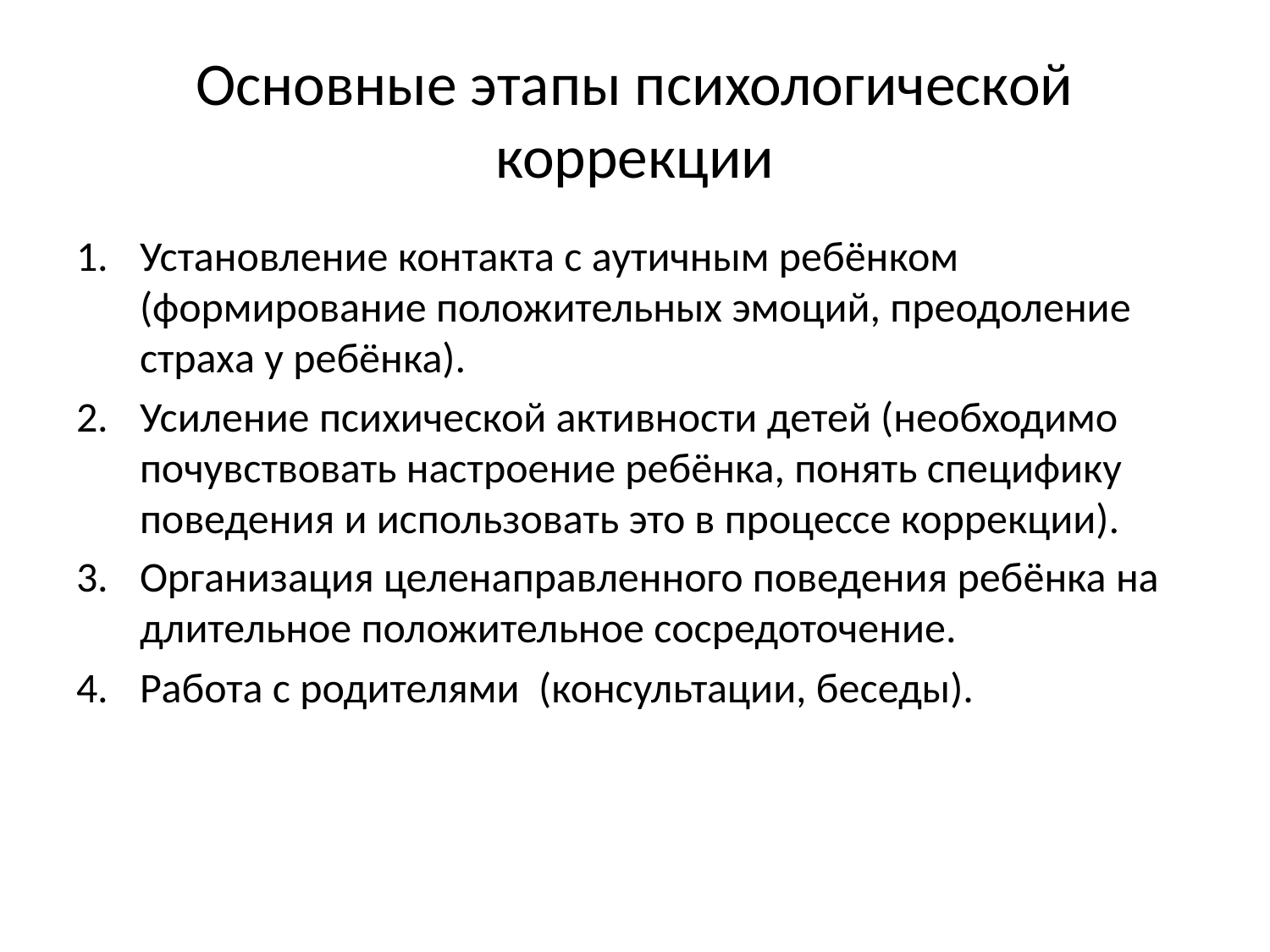

# Основные этапы психологической коррекции
Установление контакта с аутичным ребёнком  (формирование положительных эмоций, преодоление страха у ребёнка).
Усиление психической активности детей (необходимо почувствовать настроение ребёнка, понять специфику поведения и использовать это в процессе коррекции).
Организация целенаправленного поведения ребёнка на длительное положительное сосредоточение.
Работа с родителями  (консультации, беседы).